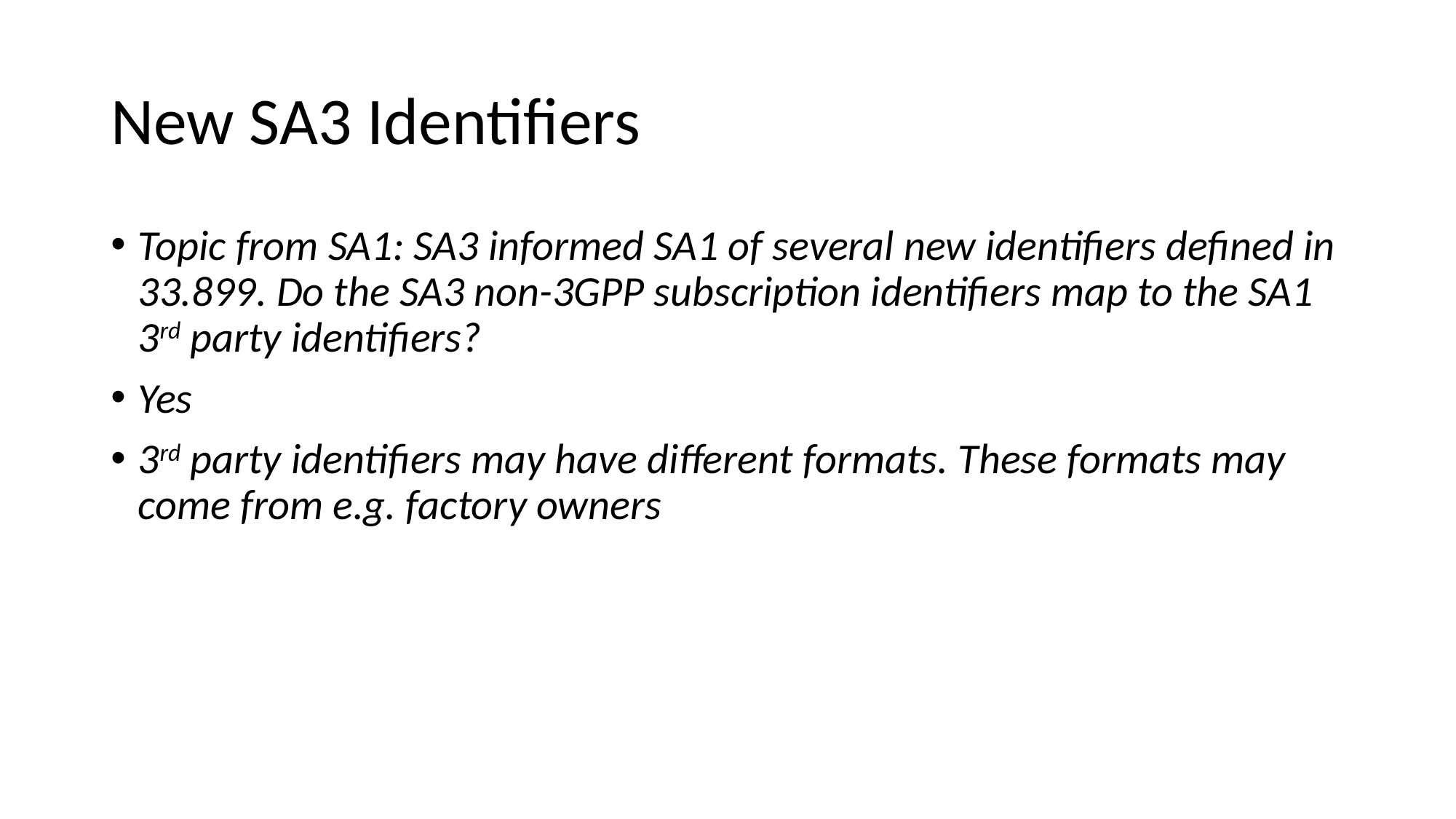

# New SA3 Identifiers
Topic from SA1: SA3 informed SA1 of several new identifiers defined in 33.899. Do the SA3 non-3GPP subscription identifiers map to the SA1 3rd party identifiers?
Yes
3rd party identifiers may have different formats. These formats may come from e.g. factory owners